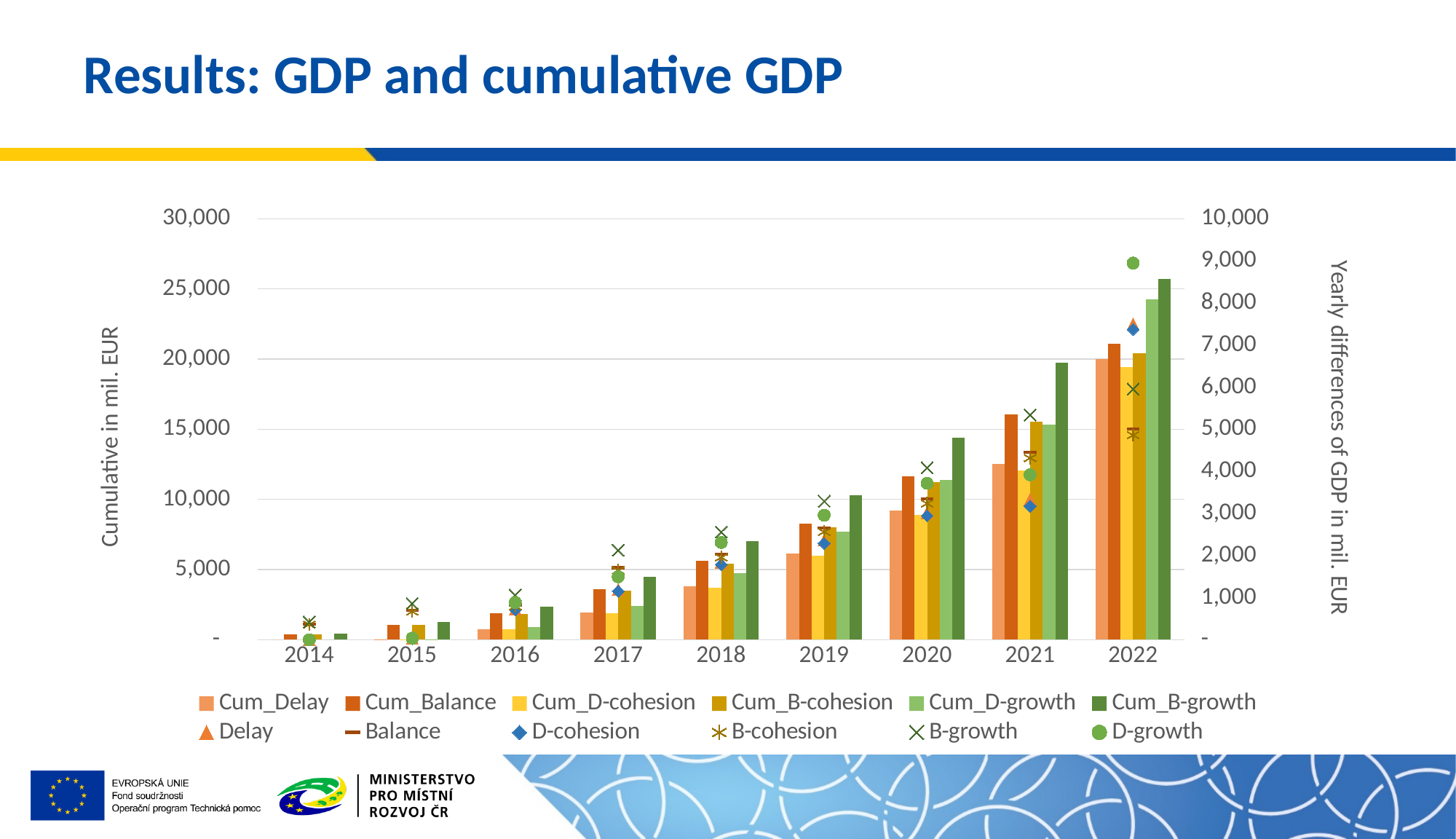

# Results: GDP and cumulative GDP

### Chart

| Category | Cum_Delay | Cum_Balance | Cum_D-cohesion | Cum_B-cohesion | Cum_D-growth | Cum_B-growth | Delay | Balance | D-cohesion | B-cohesion | B-growth | D-growth |
|---|---|---|---|---|---|---|---|---|---|---|---|---|
| 2014 | 0.0 | 370.74475663050544 | 0.0 | 362.4432663968764 | 0.0 | 420.3096837754274 | 0.0 | 370.74475663050544 | 0.0 | 362.4432663968764 | 420.3096837754274 | 0.0 |
| 2015 | 29.91263030358823 | 1063.358528536628 | 28.475875833973987 | 1030.8890972984082 | 34.53859791900322 | 1281.6804390675097 | 29.91263030358823 | 692.6137719061226 | 28.475875833973987 | 668.4458309015317 | 861.3707552920823 | 34.53859791900322 |
| 2016 | 759.6779283431097 | 1889.6781406320806 | 740.1154294790031 | 1823.9334975204256 | 916.8886971141037 | 2340.479540950415 | 729.7652980395214 | 826.3196120954526 | 711.6395536450291 | 793.0444002220174 | 1058.7991018829052 | 882.3500991951005 |
| 2017 | 1947.1453904902446 | 3596.0800227237924 | 1891.1713506584201 | 3472.4150421892264 | 2412.075230568298 | 4466.83417882229 | 1187.467462147135 | 1706.4018820917117 | 1151.055921179417 | 1648.4815446688008 | 2126.3546378718747 | 1495.1865334541944 |
| 2018 | 3791.2540894259437 | 5625.506233118227 | 3677.9162430322176 | 5428.0717479759915 | 4721.473293258183 | 7025.389414331046 | 1844.108698935699 | 2029.4262103944347 | 1786.7448923737975 | 1955.656705786765 | 2558.5552355087566 | 2309.3980626898847 |
| 2019 | 6158.272576747579 | 8276.360778294038 | 5967.138876614132 | 7989.6774830680515 | 7678.102449896134 | 10315.390025984132 | 2367.018487321635 | 2650.854545175811 | 2289.222633581914 | 2561.60573509206 | 3290.000611653086 | 2956.6291566379514 |
| 2020 | 9177.401718814857 | 11618.443536803083 | 8911.059039248517 | 11225.937850075366 | 11392.899425358293 | 14399.896546838194 | 3019.1291420672787 | 3342.0827585090447 | 2943.9201626343856 | 3236.260367007315 | 4084.506520854062 | 3714.796975462159 |
| 2021 | 12515.01450836433 | 16065.194128075425 | 12082.605777513832 | 15543.200428529846 | 15310.2463137577 | 19738.3541775559 | 3337.612789549472 | 4446.750591272343 | 3171.546738265315 | 4317.26257845448 | 5338.457630717705 | 3917.3468883994065 |
| 2022 | 20015.980026772202 | 21067.207260149793 | 19453.898664923297 | 20404.280308574234 | 24256.93998001526 | 25692.429834359966 | 7500.965518407873 | 5002.013132074368 | 7371.292887409465 | 4861.079880044388 | 5954.075656804067 | 8946.69366625756 |